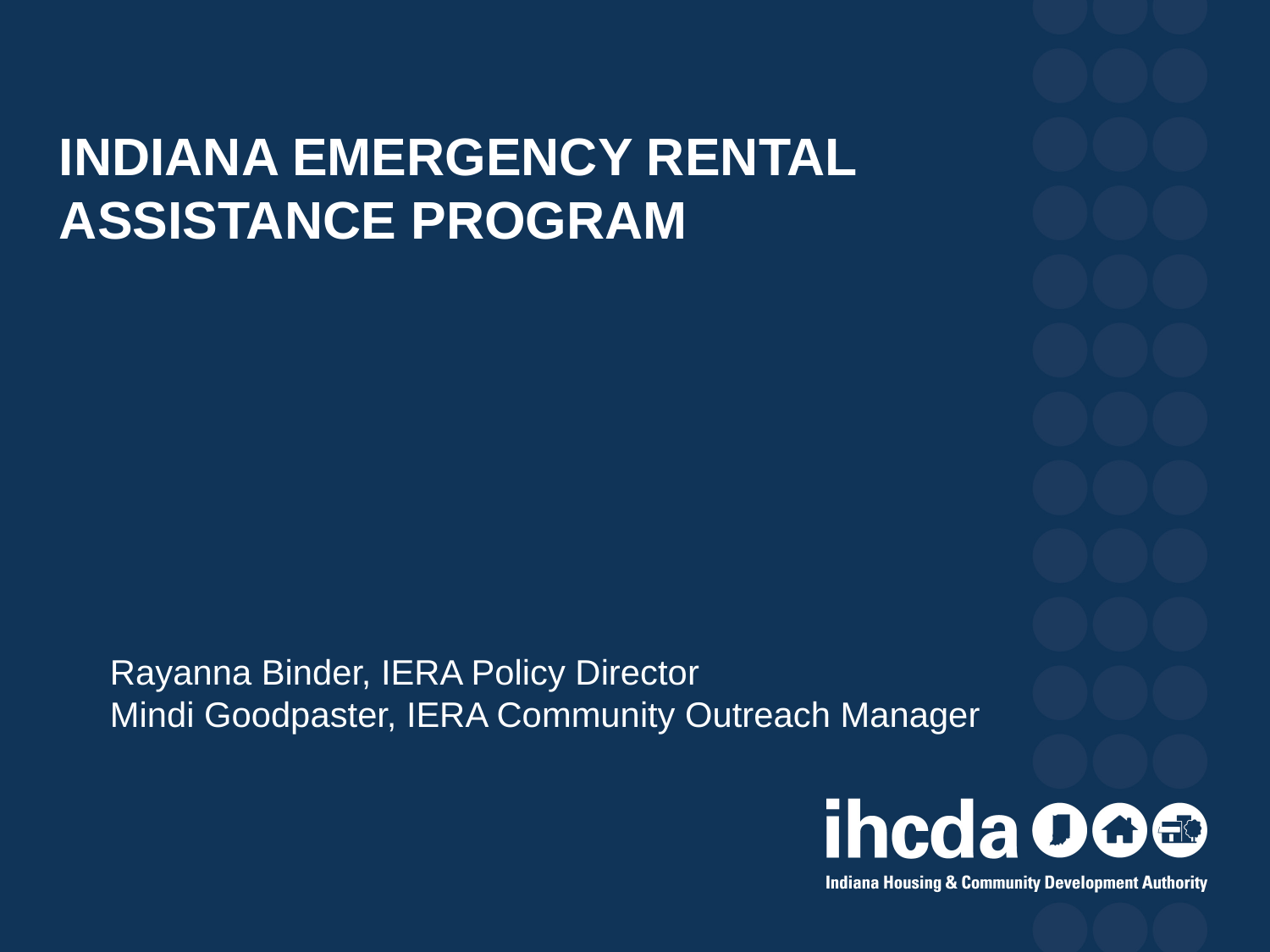

# Indiana Emergency Rental Assistance Program

Rayanna Binder, IERA Policy Director
Mindi Goodpaster, IERA Community Outreach Manager